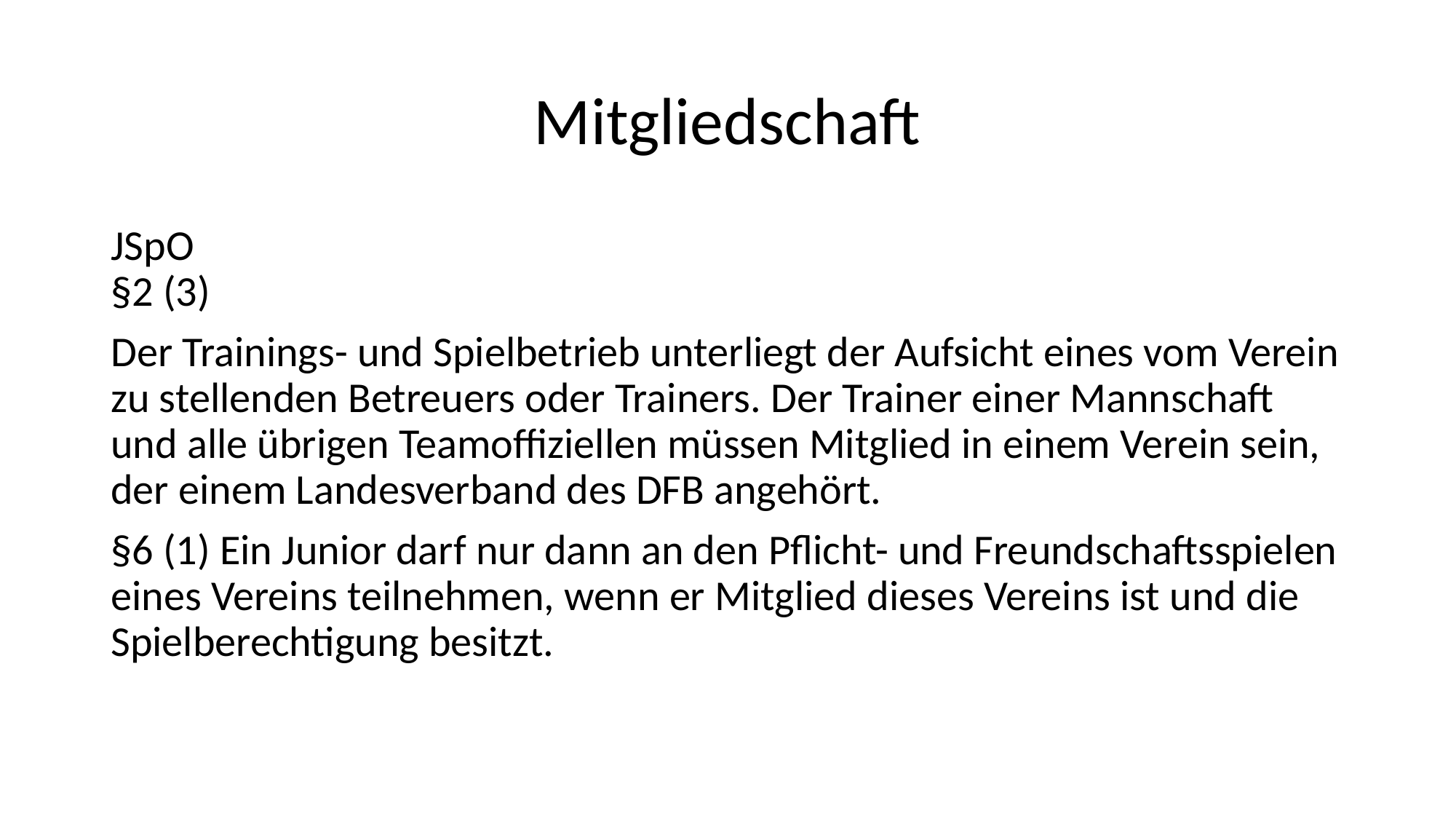

# Mitgliedschaft
JSpO
§2 (3)
Der Trainings- und Spielbetrieb unterliegt der Aufsicht eines vom Verein zu stellenden Betreuers oder Trainers. Der Trainer einer Mannschaft und alle übrigen Teamoffiziellen müssen Mitglied in einem Verein sein, der einem Landesverband des DFB angehört.
§6 (1) Ein Junior darf nur dann an den Pflicht- und Freundschaftsspielen eines Vereins teilnehmen, wenn er Mitglied dieses Vereins ist und die Spielberechtigung besitzt.